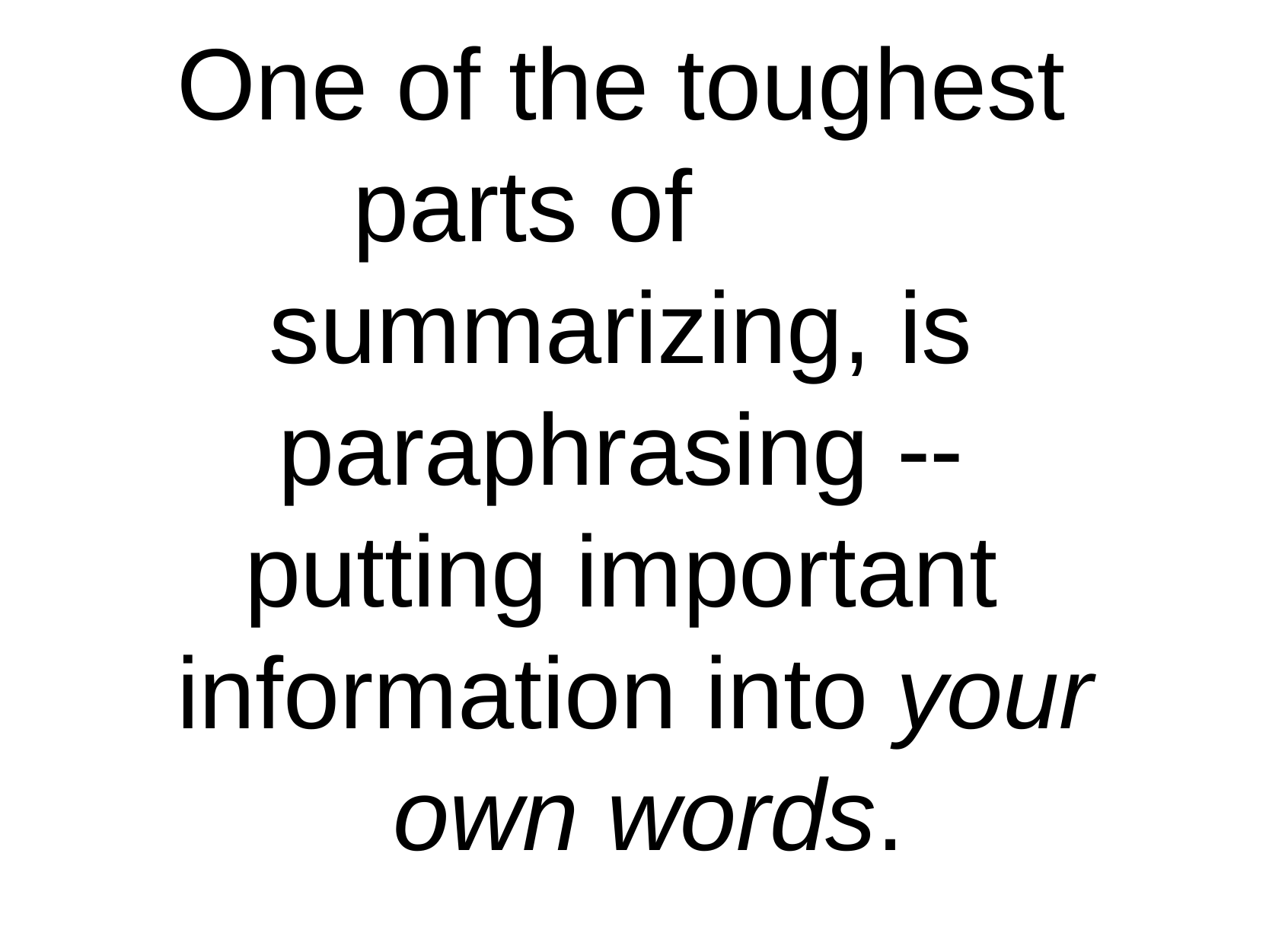

One of the toughest  parts	of         summarizing, is  paraphrasing --  putting important  information into your  own words.